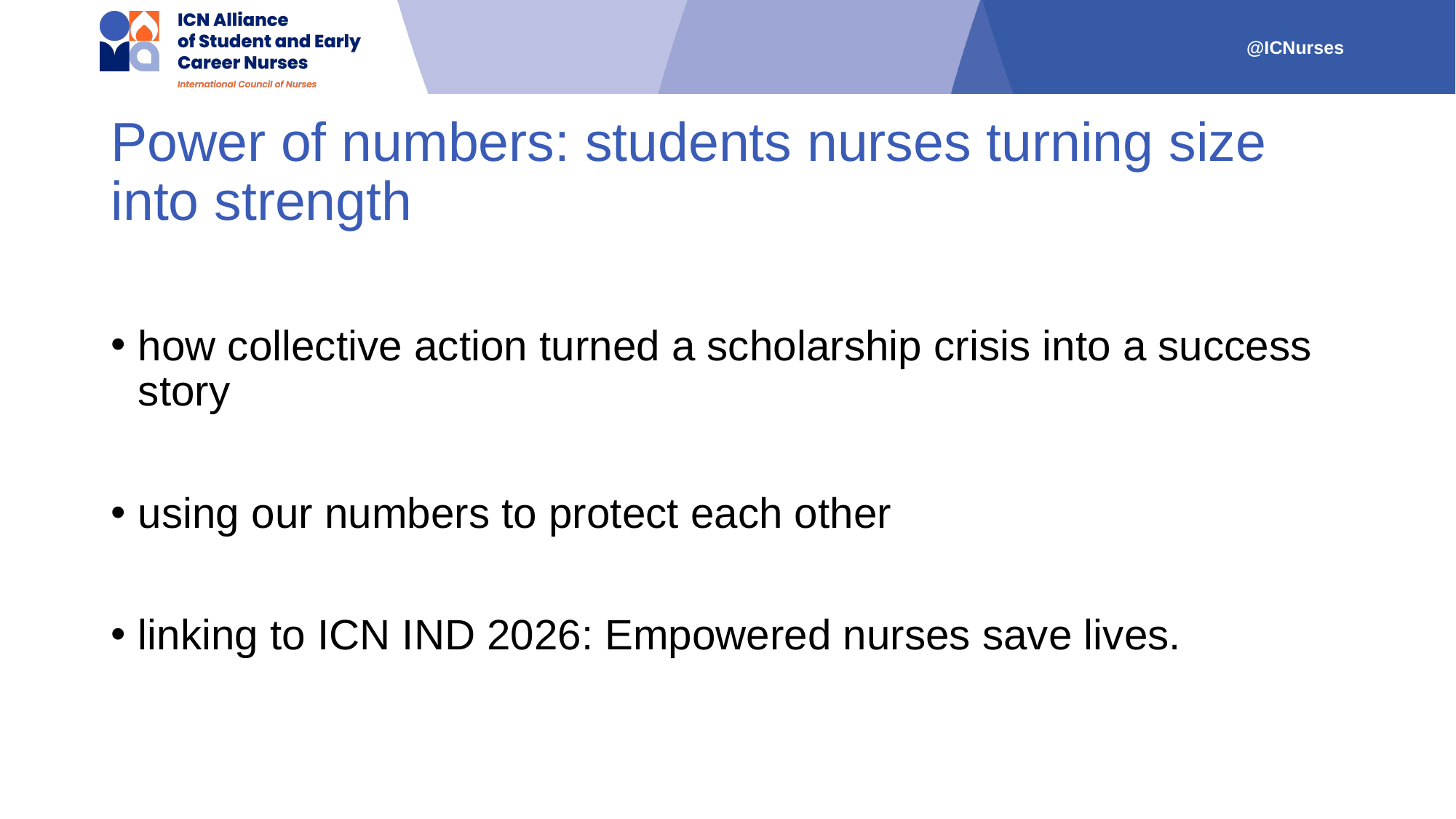

# Power of numbers: students nurses turning size into strength

how collective action turned a scholarship crisis into a success story

using our numbers to protect each other

linking to ICN IND 2026: Empowered nurses save lives.